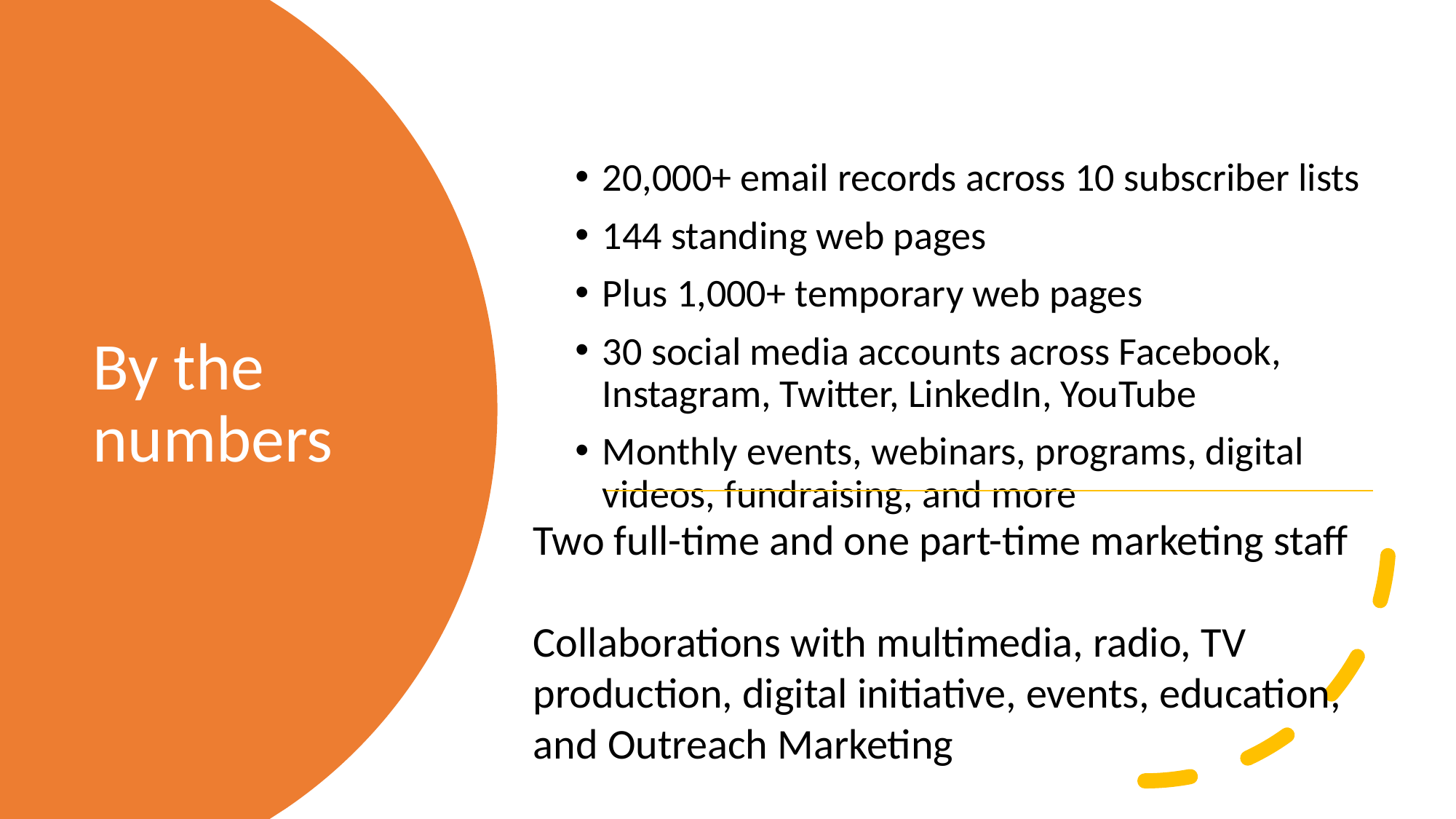

# By the numbers
20,000+ email records across 10 subscriber lists
144 standing web pages
Plus 1,000+ temporary web pages
30 social media accounts across Facebook, Instagram, Twitter, LinkedIn, YouTube
Monthly events, webinars, programs, digital videos, fundraising, and more

Two full-time and one part-time marketing staff
Collaborations with multimedia, radio, TV production, digital initiative, events, education, and Outreach Marketing